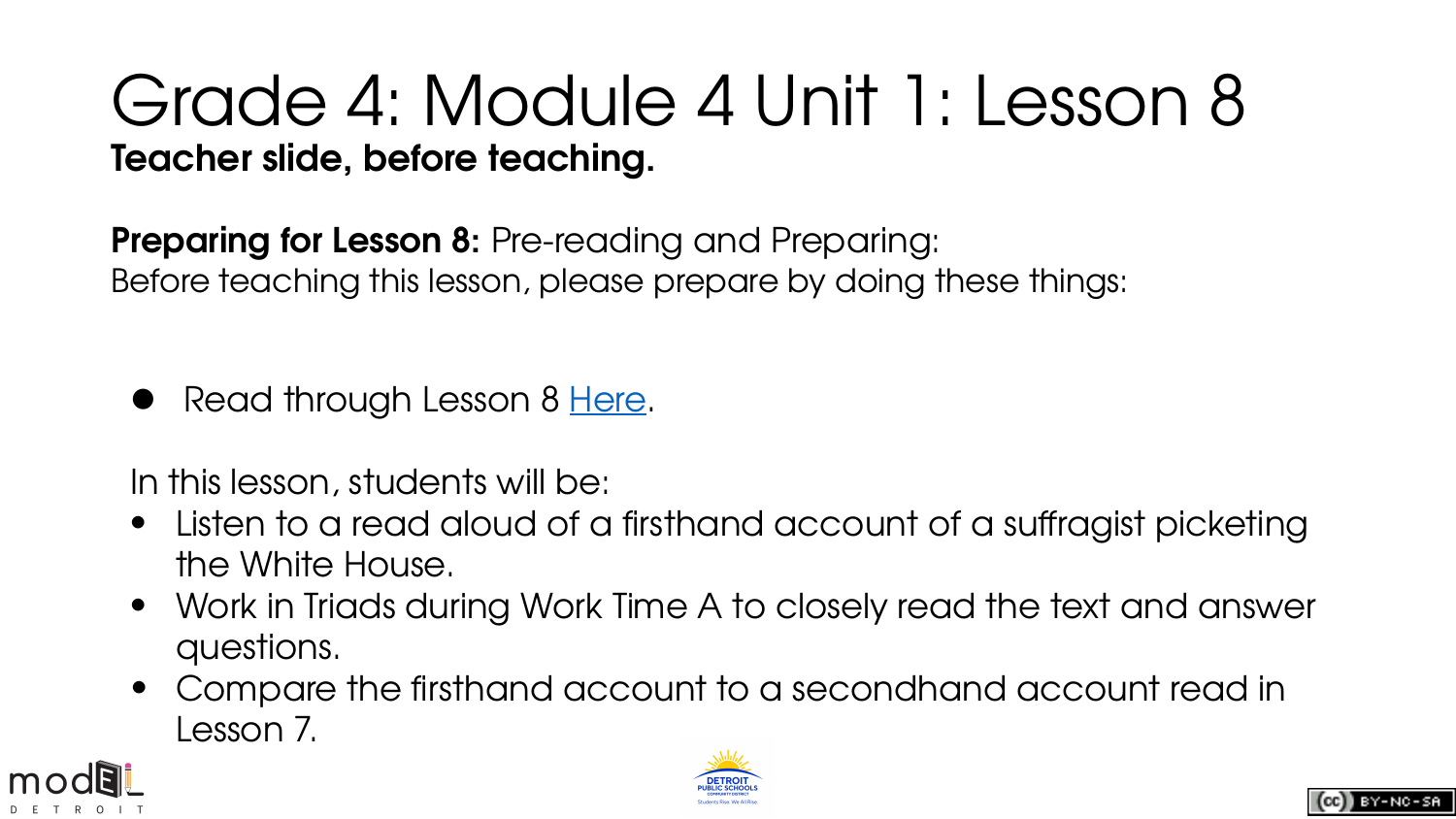

# Grade 4: Module 4 Unit 1: Lesson 8
Teacher slide, before teaching.
Preparing for Lesson 8: Pre-reading and Preparing:
Before teaching this lesson, please prepare by doing these things:

Read through Lesson 8 Here.

In this lesson, students will be:
Listen to a read aloud of a firsthand account of a suffragist picketing the White House.
Work in Triads during Work Time A to closely read the text and answer questions.
Compare the firsthand account to a secondhand account read in Lesson 7.